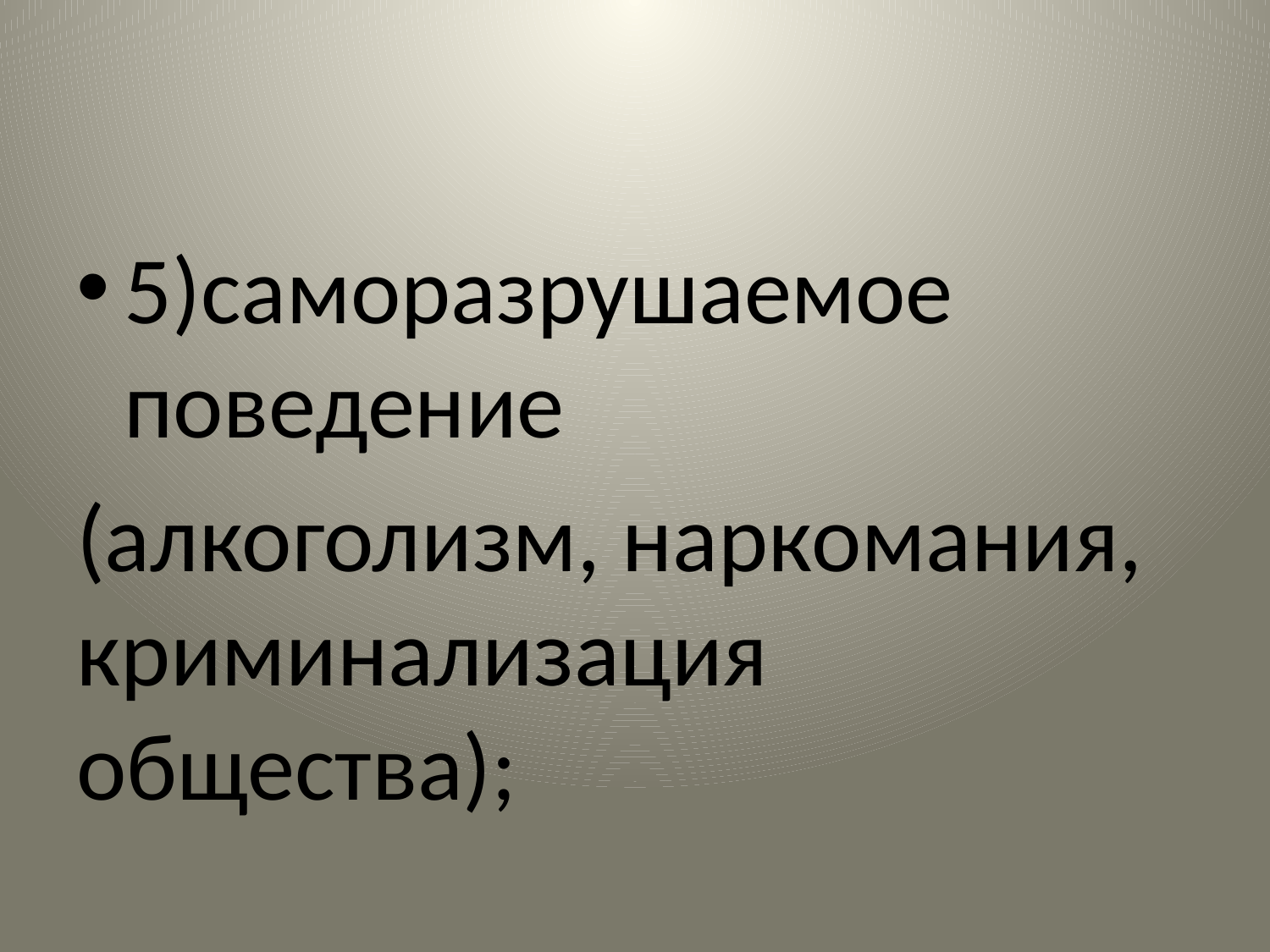

#
5)саморазрушаемое поведение
(алкоголизм, наркомания, криминализация общества);